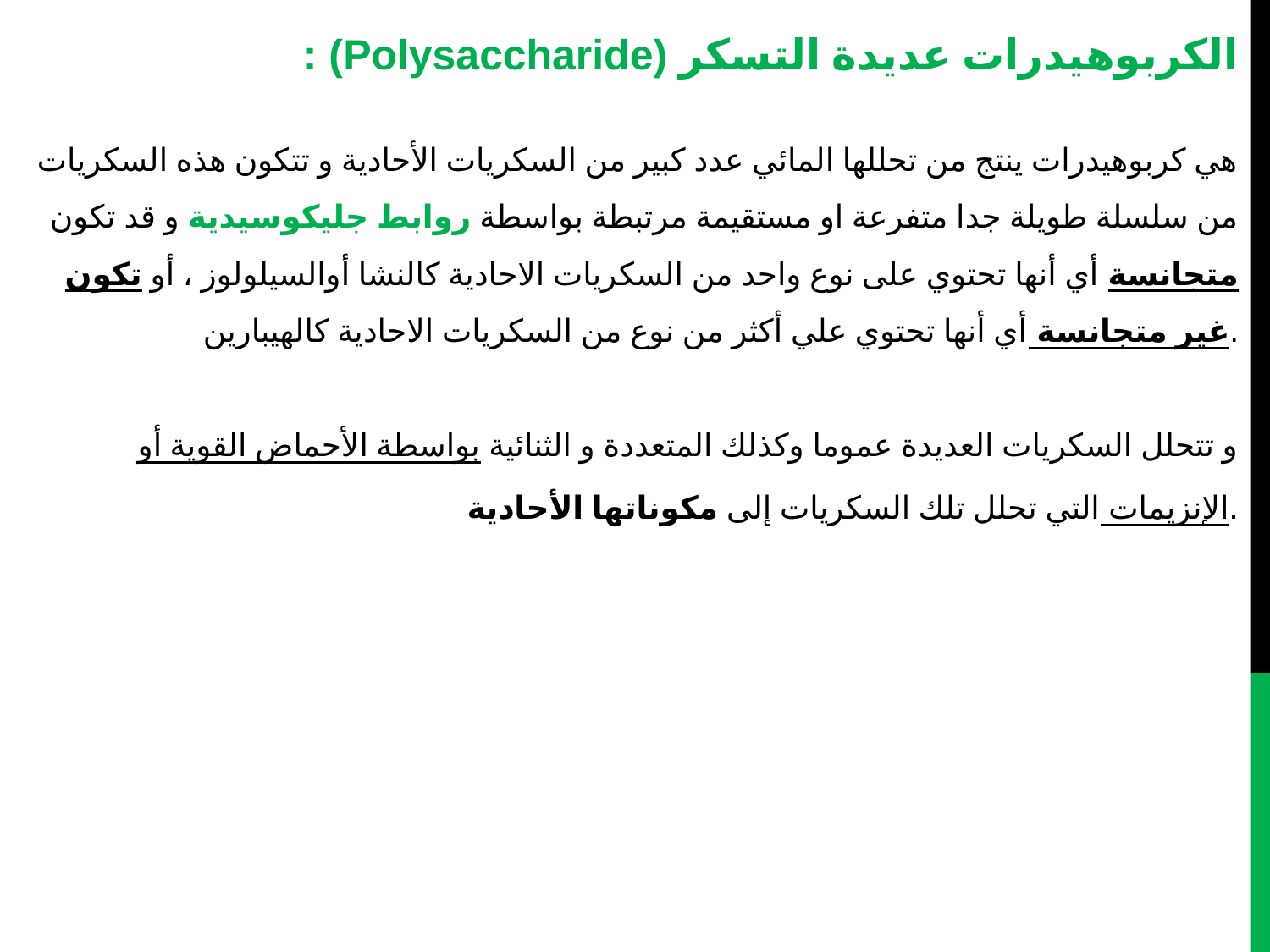

: (Polysaccharide) الكربوهيدرات عديدة التسكر

هي كربوهيدرات ينتج من تحللها المائي عدد كبير من السكريات الأحادية و تتكون هذه السكريات من سلسلة طويلة جدا متفرعة او مستقيمة مرتبطة بواسطة روابط جليكوسيدية و قد تكون متجانسة أي أنها تحتوي على نوع واحد من السكريات الاحادية كالنشا أوالسيلولوز ، أو تكون غير متجانسة أي أنها تحتوي علي أكثر من نوع من السكريات الاحادية كالهيبارين.

و تتحلل السكريات العديدة عموما وكذلك المتعددة و الثنائية بواسطة الأحماض القوية أو الإنزيمات التي تحلل تلك السكريات إلى مكوناتها الأحادية.